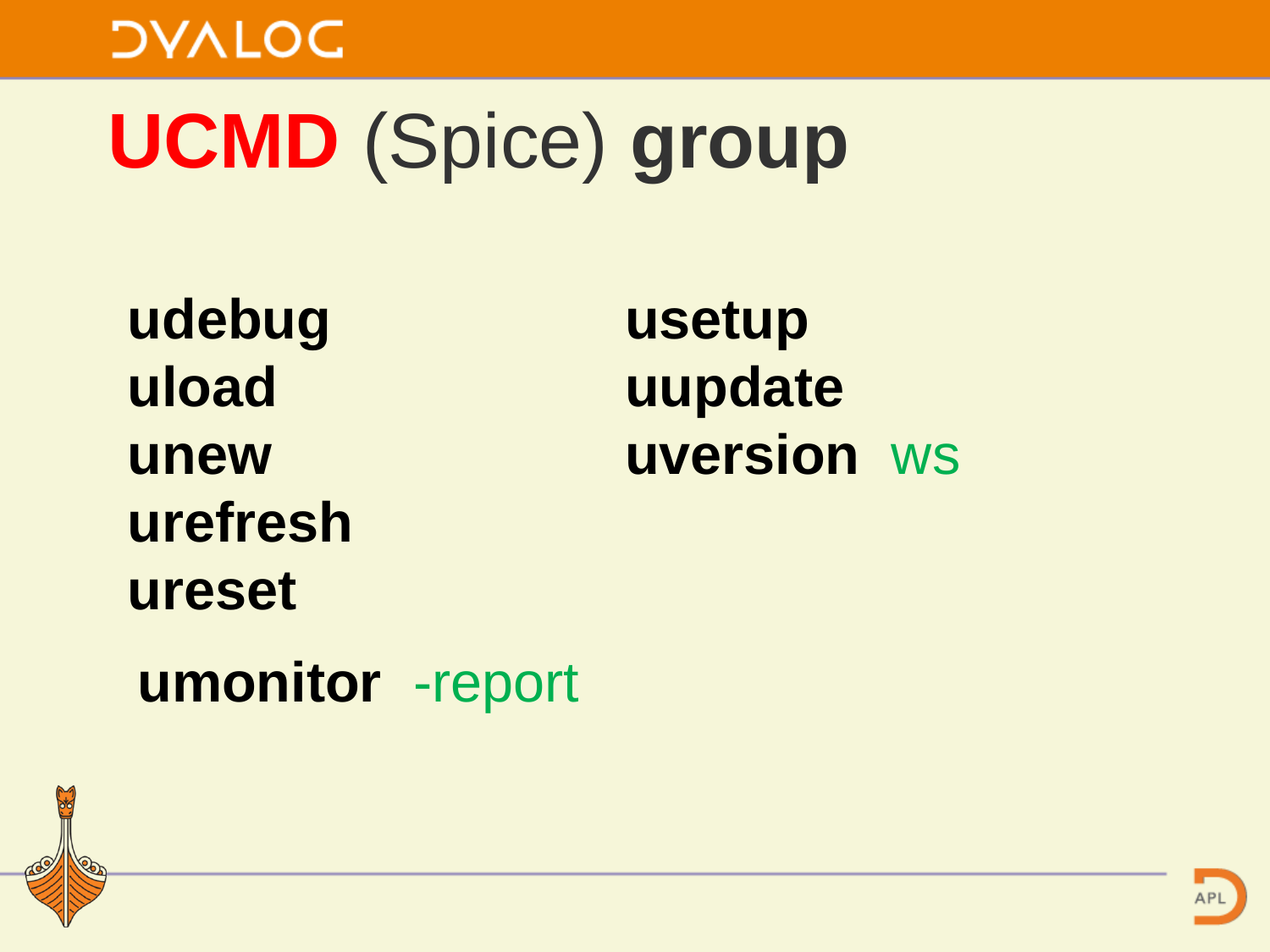

# UCMD (Spice) group
udebug
uload
unew
urefresh
ureset
usetup
uupdate
uversion  ws
umonitor  -report